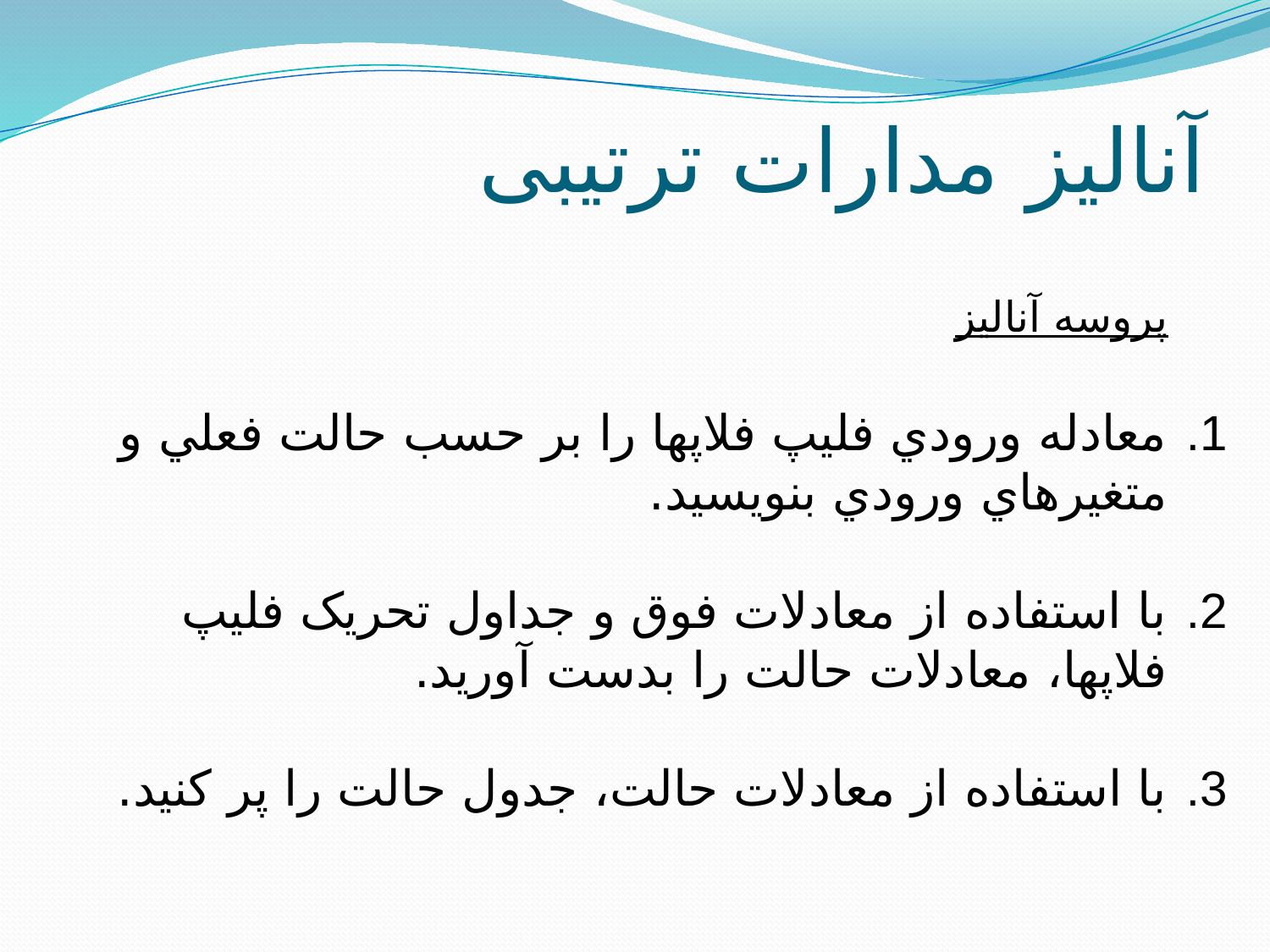

# آنالیز مدارات ترتیبی

معادله ورودي فليپ فلاپها را بر حسب حالت فعلي و متغيرهاي ورودي بنويسيد.

با استفاده از معادلات فوق و جداول تحريک فليپ فلاپها، معادلات حالت را بدست آوريد.

با استفاده از معادلات حالت، جدول حالت را پر کنيد.
پروسه آنالیز